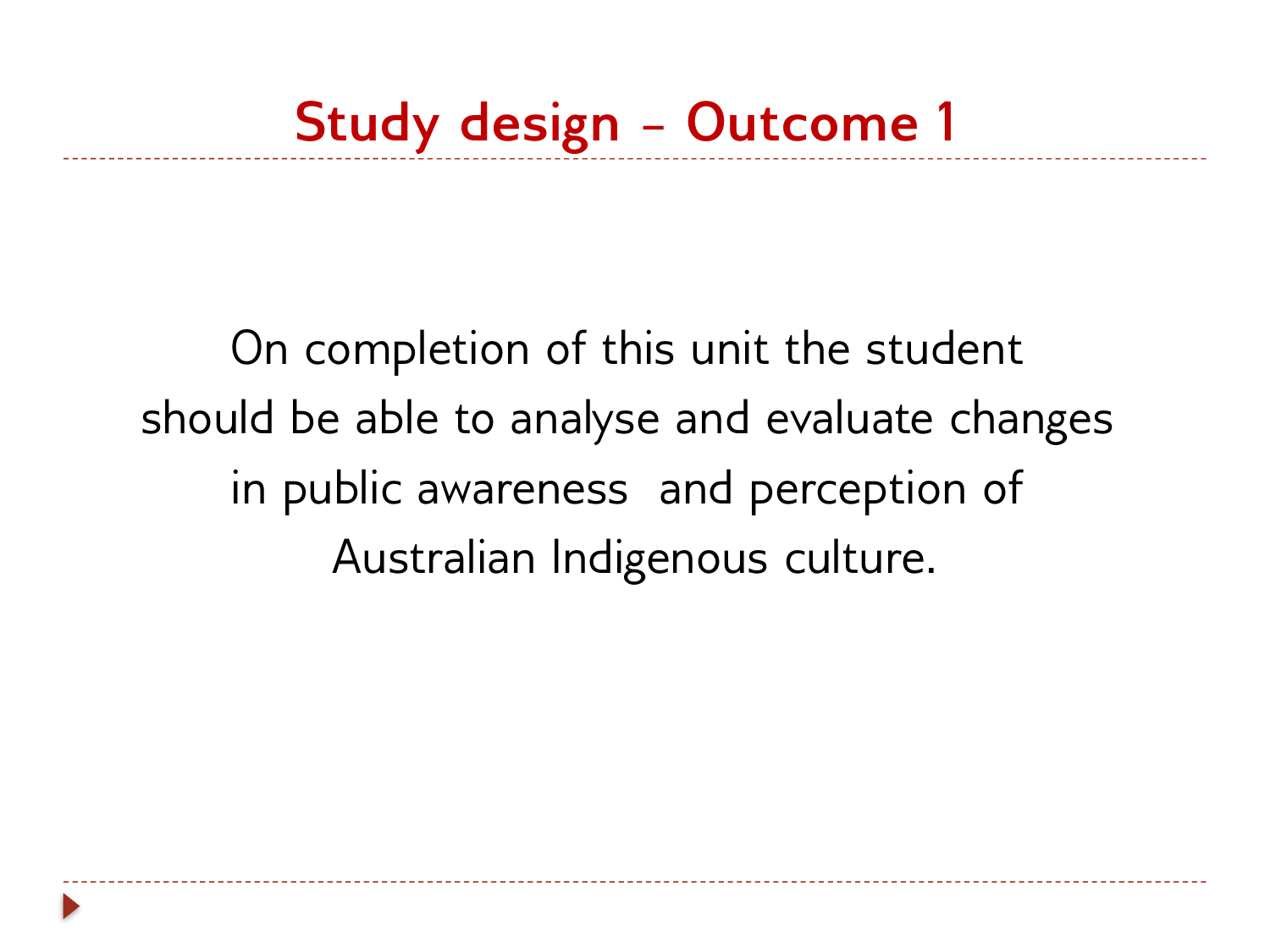

# Study design – Outcome 1

On completion of this unit the student
should be able to analyse and evaluate changes
in public awareness  and perception of
Australian Indigenous culture.